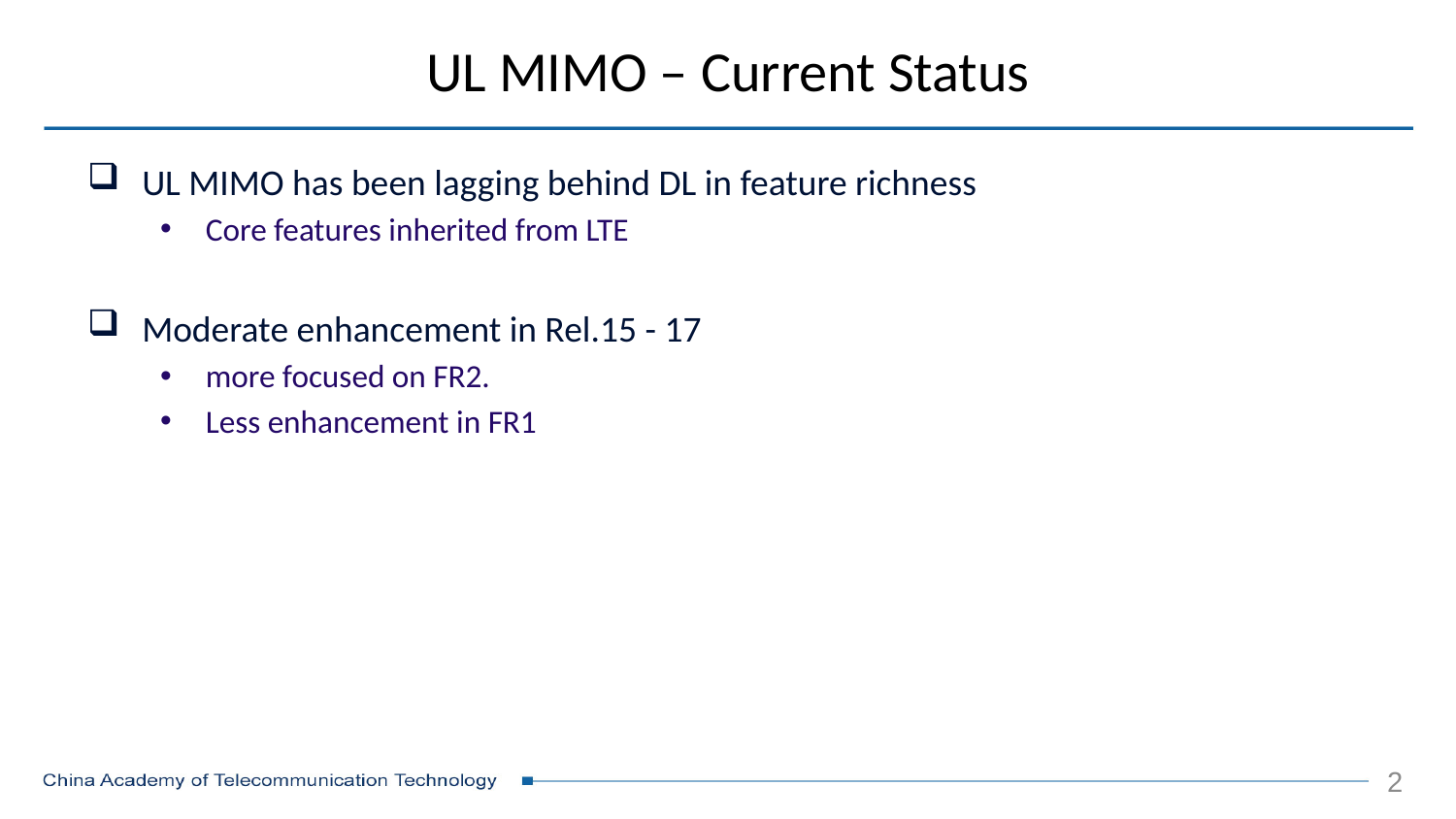

# UL MIMO – Current Status
UL MIMO has been lagging behind DL in feature richness
Core features inherited from LTE

Moderate enhancement in Rel.15 - 17
more focused on FR2.
Less enhancement in FR1

2